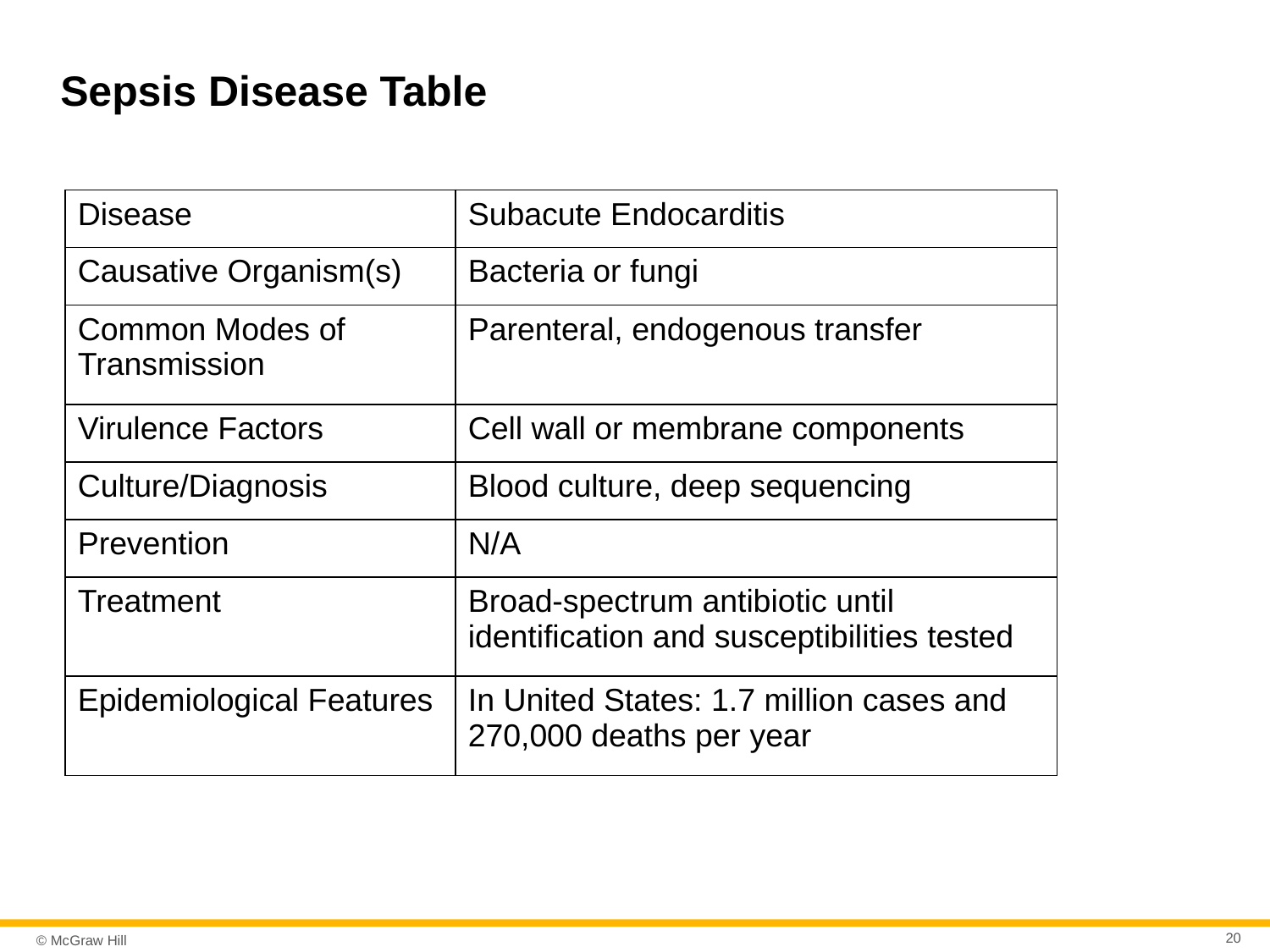

# Sepsis Disease Table
| Disease | Subacute Endocarditis |
| --- | --- |
| Causative Organism(s) | Bacteria or fungi |
| Common Modes of Transmission | Parenteral, endogenous transfer |
| Virulence Factors | Cell wall or membrane components |
| Culture/Diagnosis | Blood culture, deep sequencing |
| Prevention | N/A |
| Treatment | Broad-spectrum antibiotic until identification and susceptibilities tested |
| Epidemiological Features | In United States: 1.7 million cases and 270,000 deaths per year |